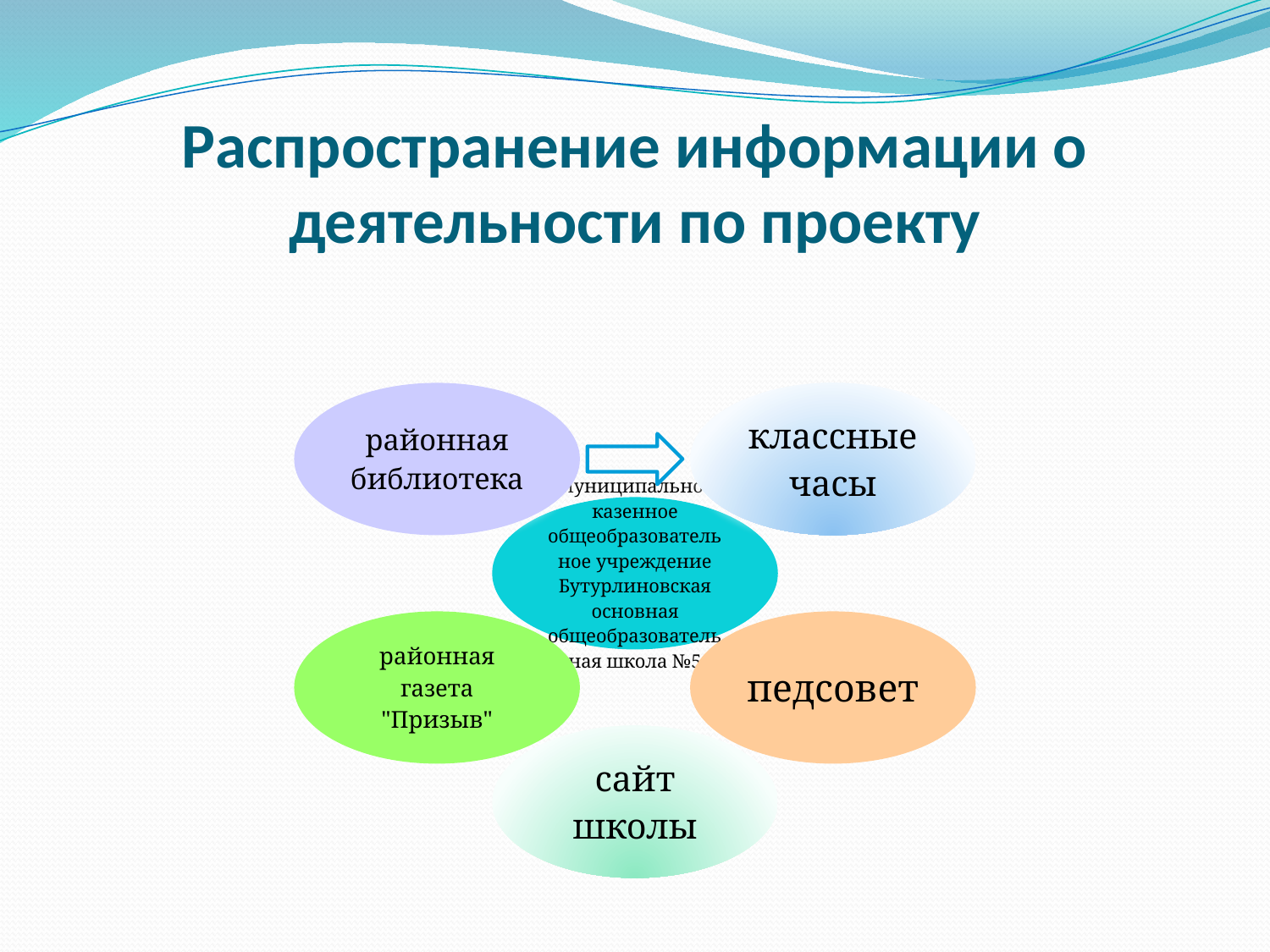

# Распространение информации о деятельности по проекту
Муниципальное казенное общеобразовательное учреждение Бутурлиновская основная общеобразовательная школа №5
классные часы
педсовет
сайт школы
районная газета "Призыв"
районная библиотека